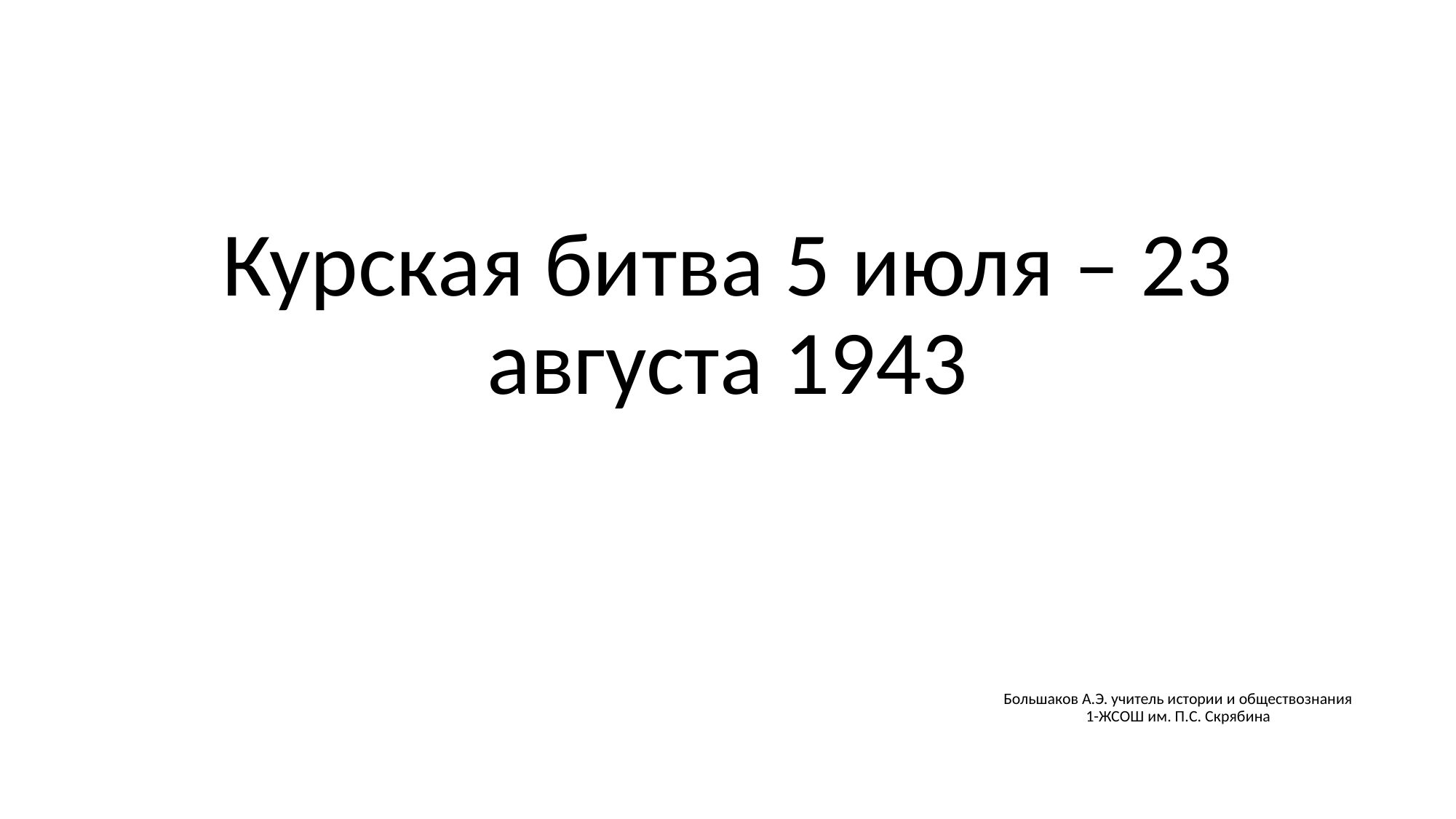

# Курская битва 5 июля – 23 августа 1943
Большаков А.Э. учитель истории и обществознания
1-ЖСОШ им. П.С. Скрябина